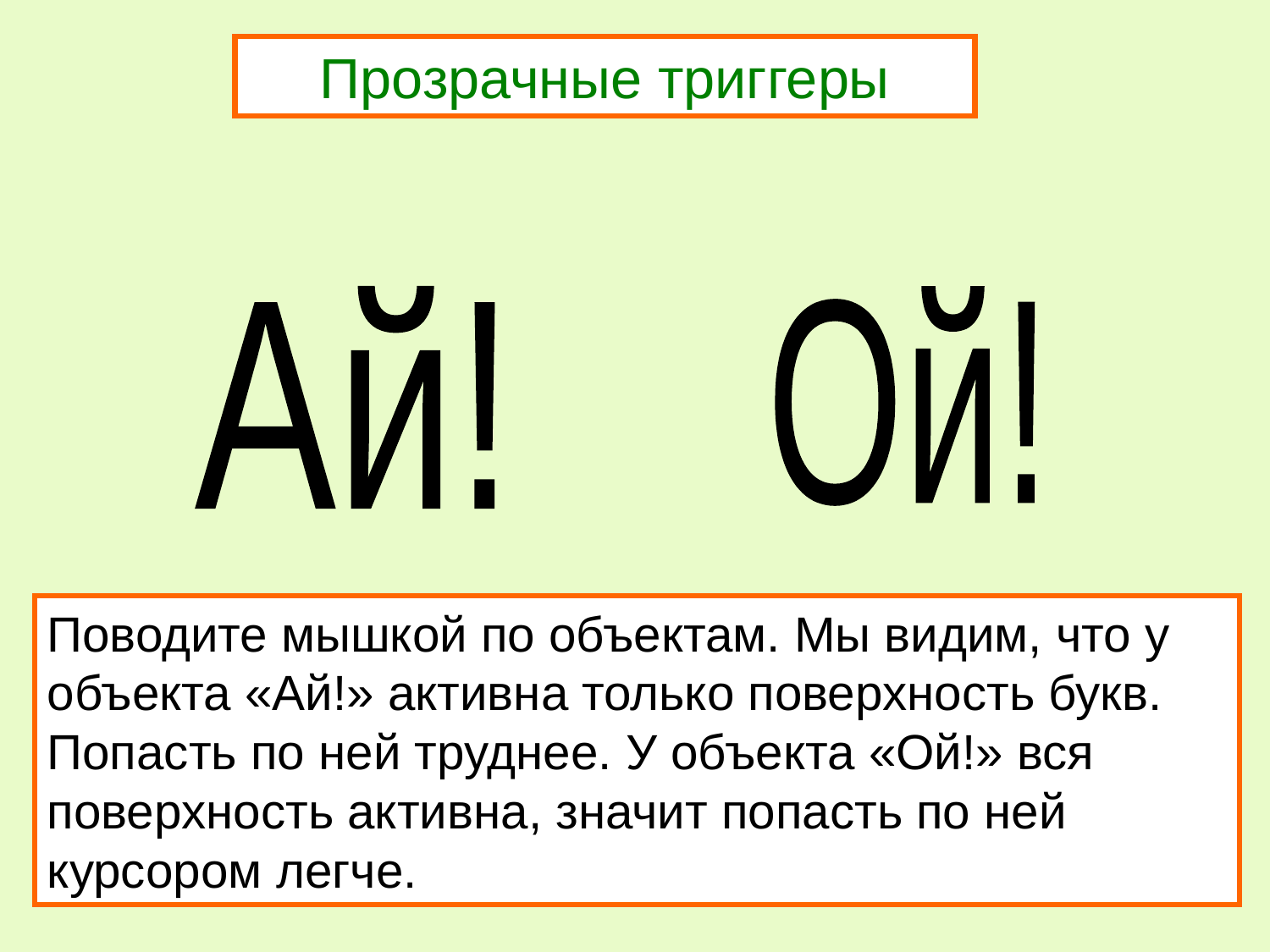

Прозрачные триггеры

Ай!
Ой!
Поводите мышкой по объектам. Мы видим, что у объекта «Ай!» активна только поверхность букв. Попасть по ней труднее. У объекта «Ой!» вся поверхность активна, значит попасть по ней курсором легче.